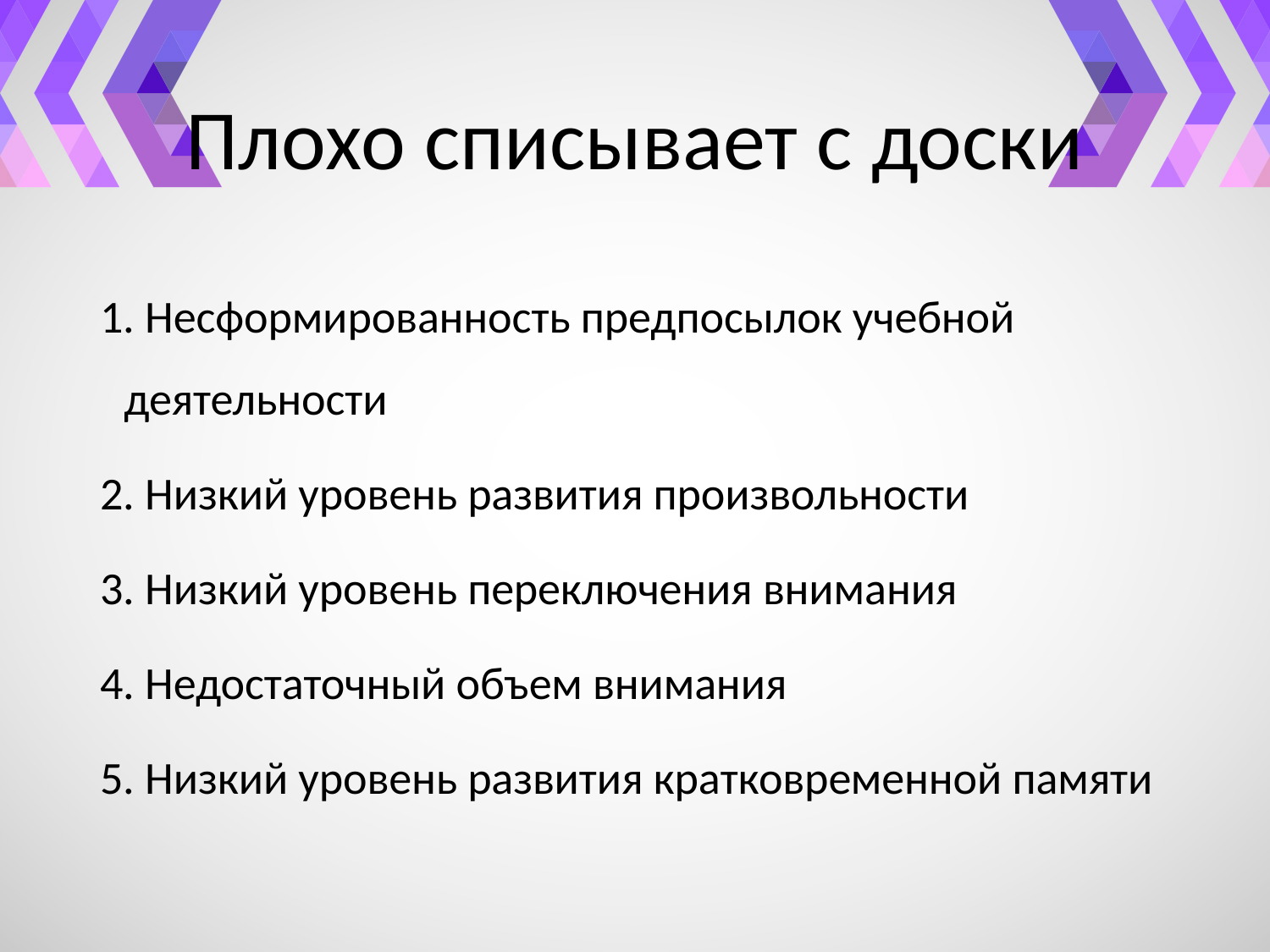

# Плохо списывает с доски
1. Несформированность предпосылок учебной деятельности
2. Низкий уровень развития произвольности
3. Низкий уровень переключения внимания
4. Недостаточный объем внимания
5. Низкий уровень развития кратковременной памяти